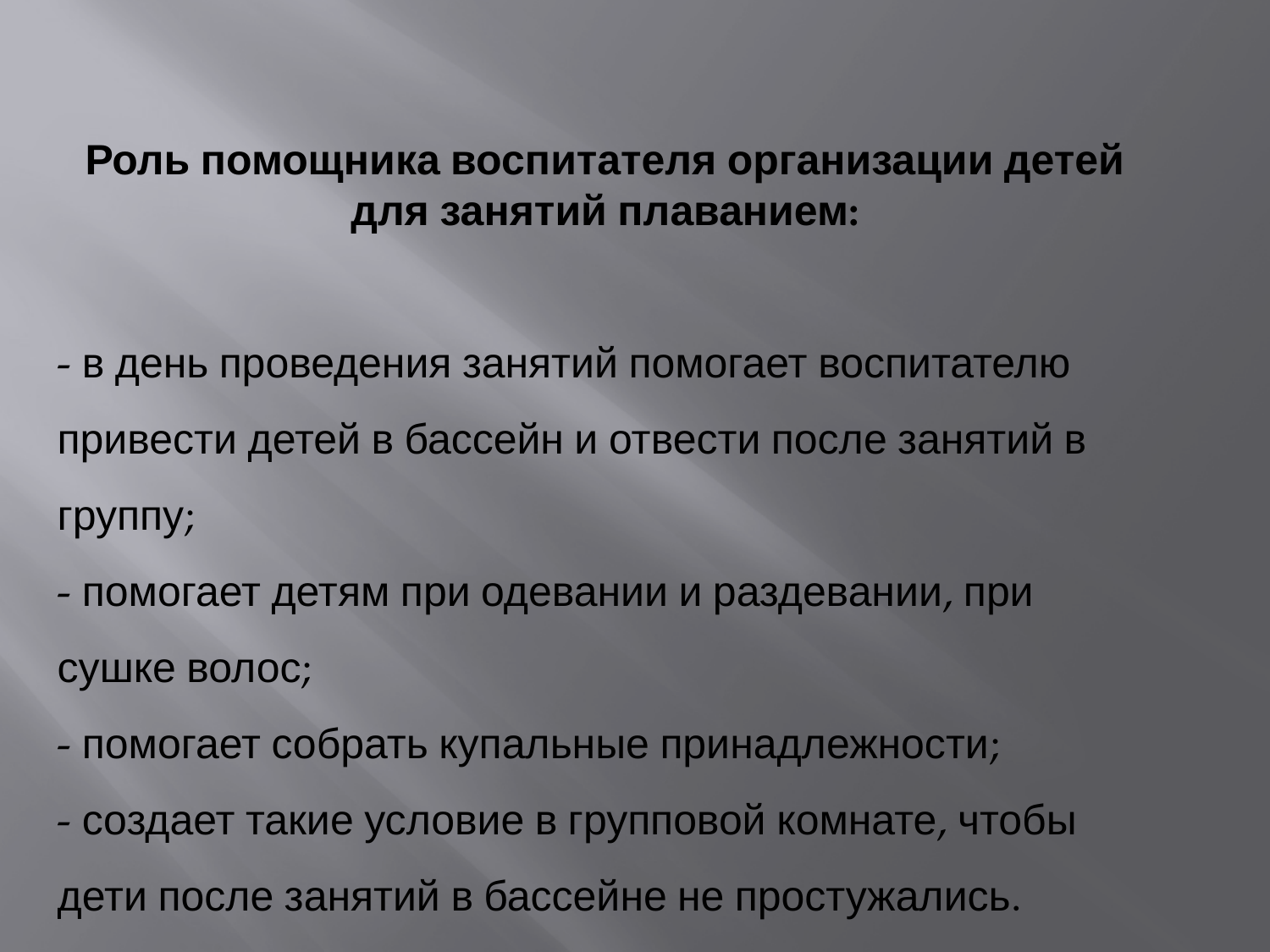

Роль помощника воспитателя организации детей для занятий плаванием:

- в день проведения занятий помогает воспитателю привести детей в бассейн и отвести после занятий в группу;
- помогает детям при одевании и раздевании, при сушке волос;
- помогает собрать купальные принадлежности;
- создает такие условие в групповой комнате, чтобы дети после занятий в бассейне не простужались.